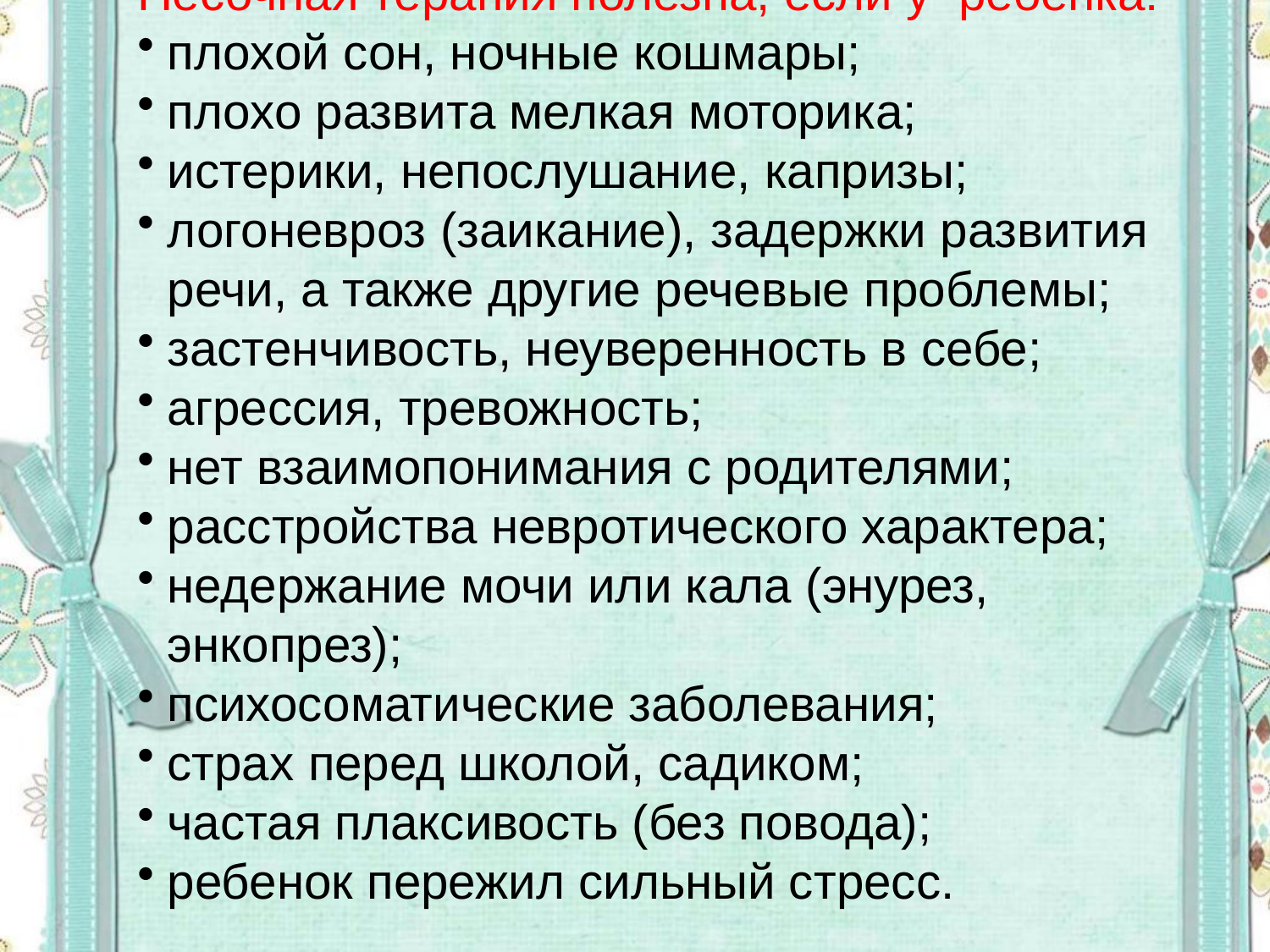

Песочная терапия полезна, если у  ребенка:
плохой сон, ночные кошмары;
плохо развита мелкая моторика;
истерики, непослушание, капризы;
логоневроз (заикание), задержки развития речи, а также другие речевые проблемы;
застенчивость, неуверенность в себе;
агрессия, тревожность;
нет взаимопонимания с родителями;
расстройства невротического характера;
недержание мочи или кала (энурез, энкопрез);
психосоматические заболевания;
страх перед школой, садиком;
частая плаксивость (без повода);
ребенок пережил сильный стресс.